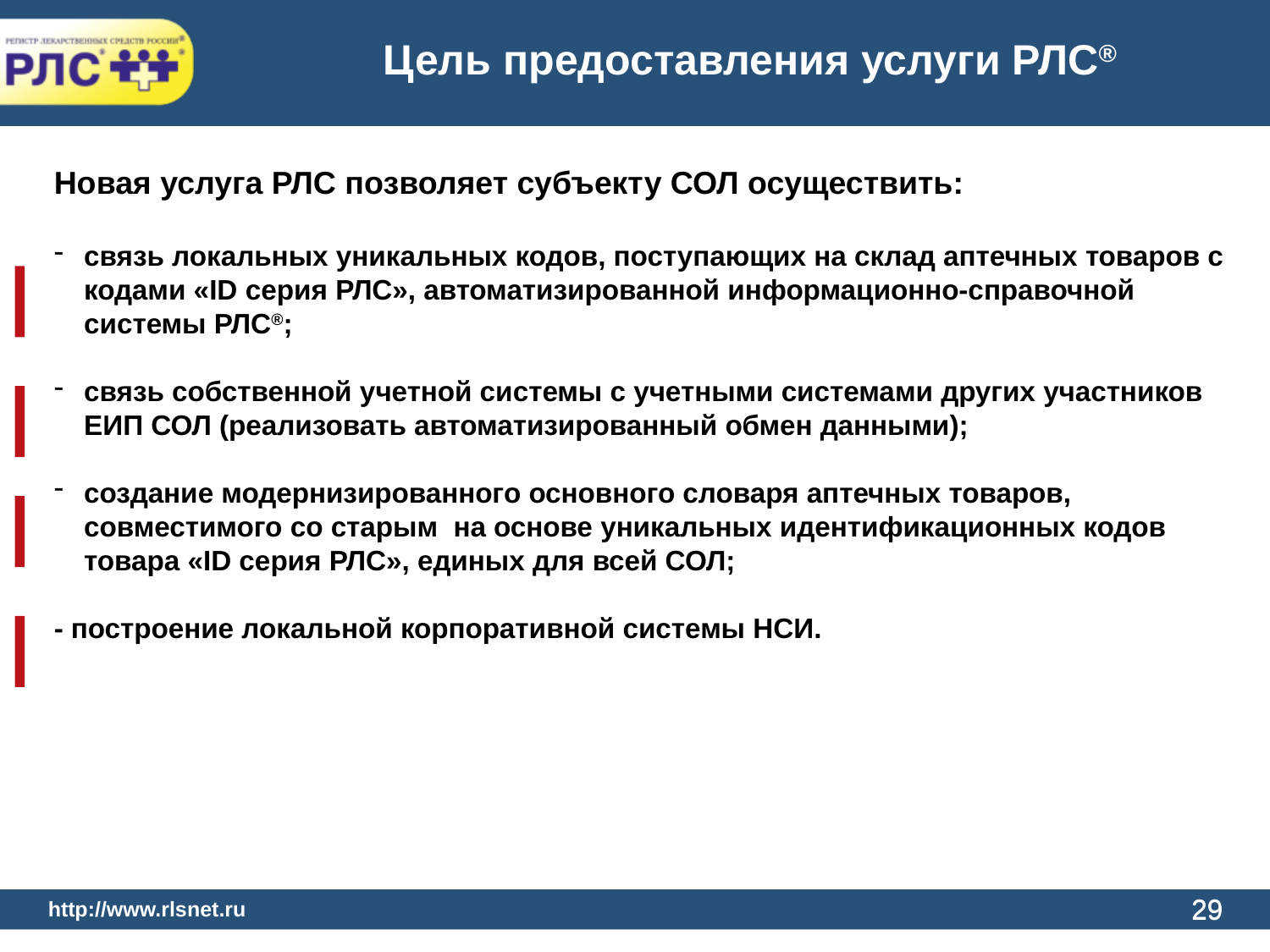

Цель предоставления услуги РЛС®

Новая услуга РЛС позволяет субъекту СОЛ осуществить:

связь локальных уникальных кодов, поступающих на склад аптечных товаров с кодами «ID серия РЛС», автоматизированной информационно-справочной системы РЛС®;

связь собственной учетной системы с учетными системами других участников ЕИП СОЛ (реализовать автоматизированный обмен данными);

создание модернизированного основного словаря аптечных товаров, совместимого со старым  на основе уникальных идентификационных кодов товара «ID серия РЛС», единых для всей СОЛ;

- построение локальной корпоративной системы НСИ.

29
29